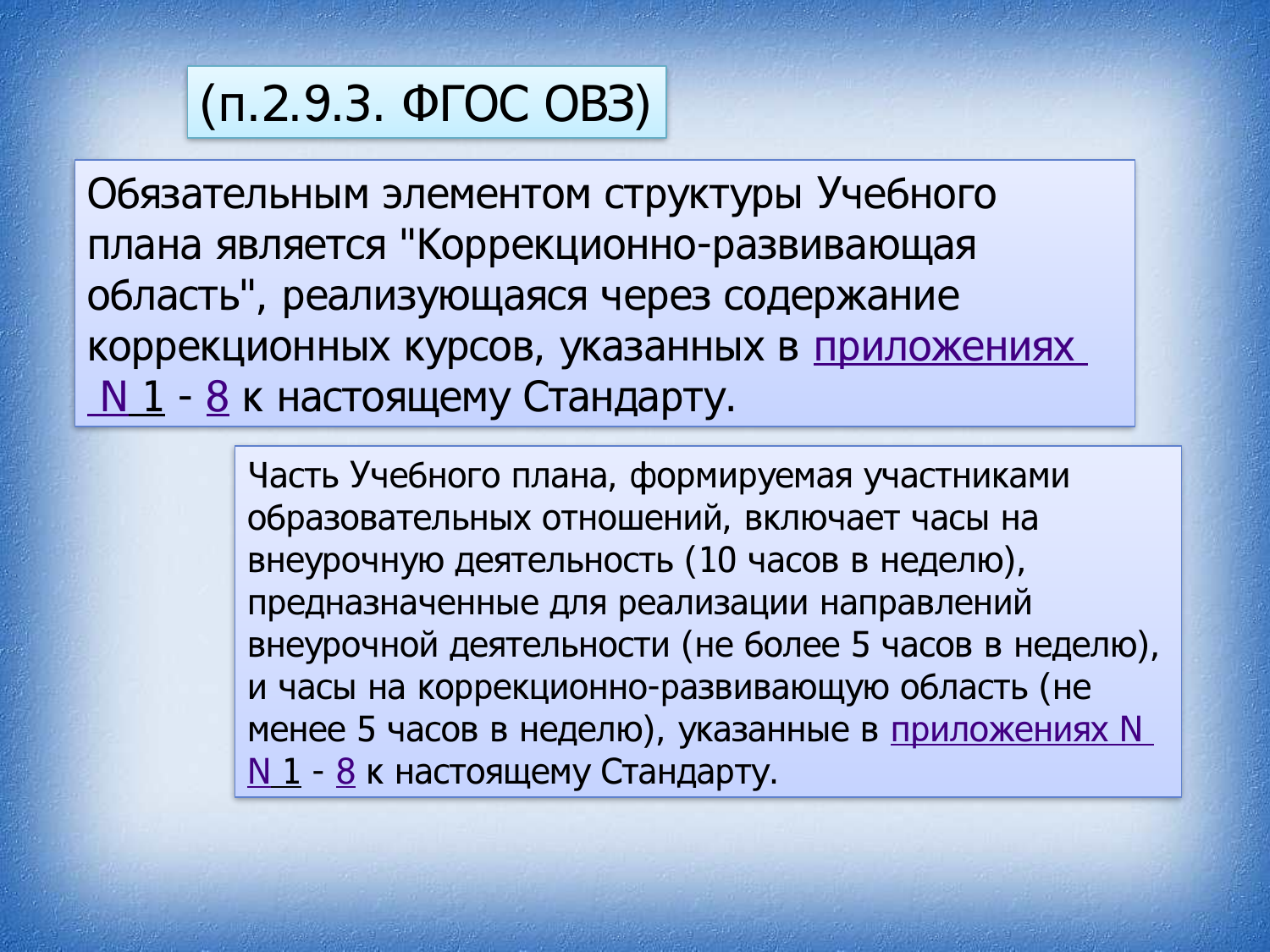

(п.2.9.3. ФГОС ОВЗ)
Обязательным элементом структуры Учебного плана является "Коррекционно-развивающая область", реализующаяся через содержание коррекционных курсов, указанных в приложениях
 N 1 - 8 к настоящему Стандарту.
Часть Учебного плана, формируемая участниками образовательных отношений, включает часы на внеурочную деятельность (10 часов в неделю), предназначенные для реализации направлений внеурочной деятельности (не более 5 часов в неделю), и часы на коррекционно-развивающую область (не менее 5 часов в неделю), указанные в приложениях N N 1 - 8 к настоящему Стандарту.